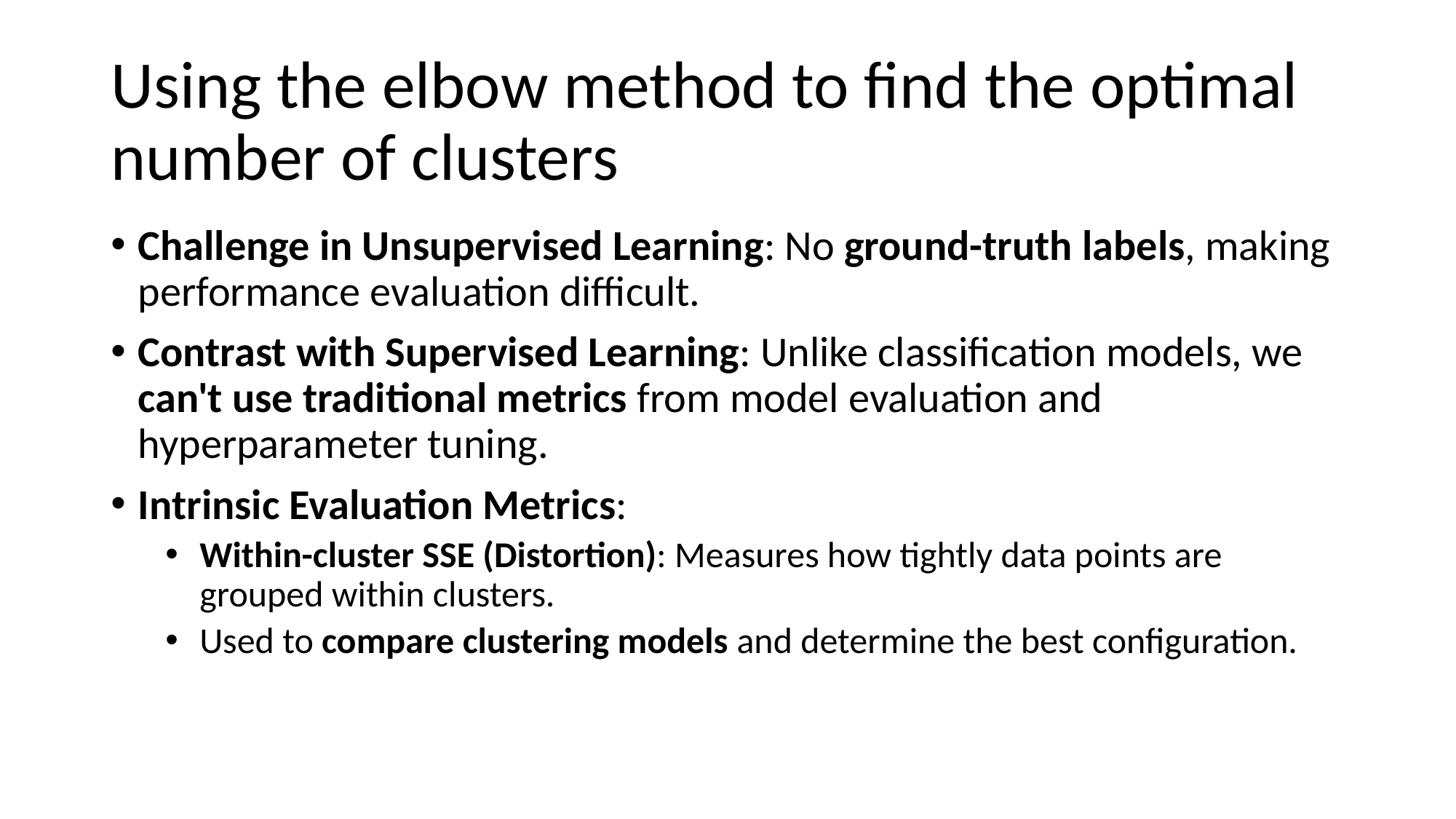

# Using the elbow method to find the optimal number of clusters
Challenge in Unsupervised Learning: No ground-truth labels, making performance evaluation difficult.
Contrast with Supervised Learning: Unlike classification models, we can't use traditional metrics from model evaluation and hyperparameter tuning.
Intrinsic Evaluation Metrics:
Within-cluster SSE (Distortion): Measures how tightly data points are grouped within clusters.
Used to compare clustering models and determine the best configuration.